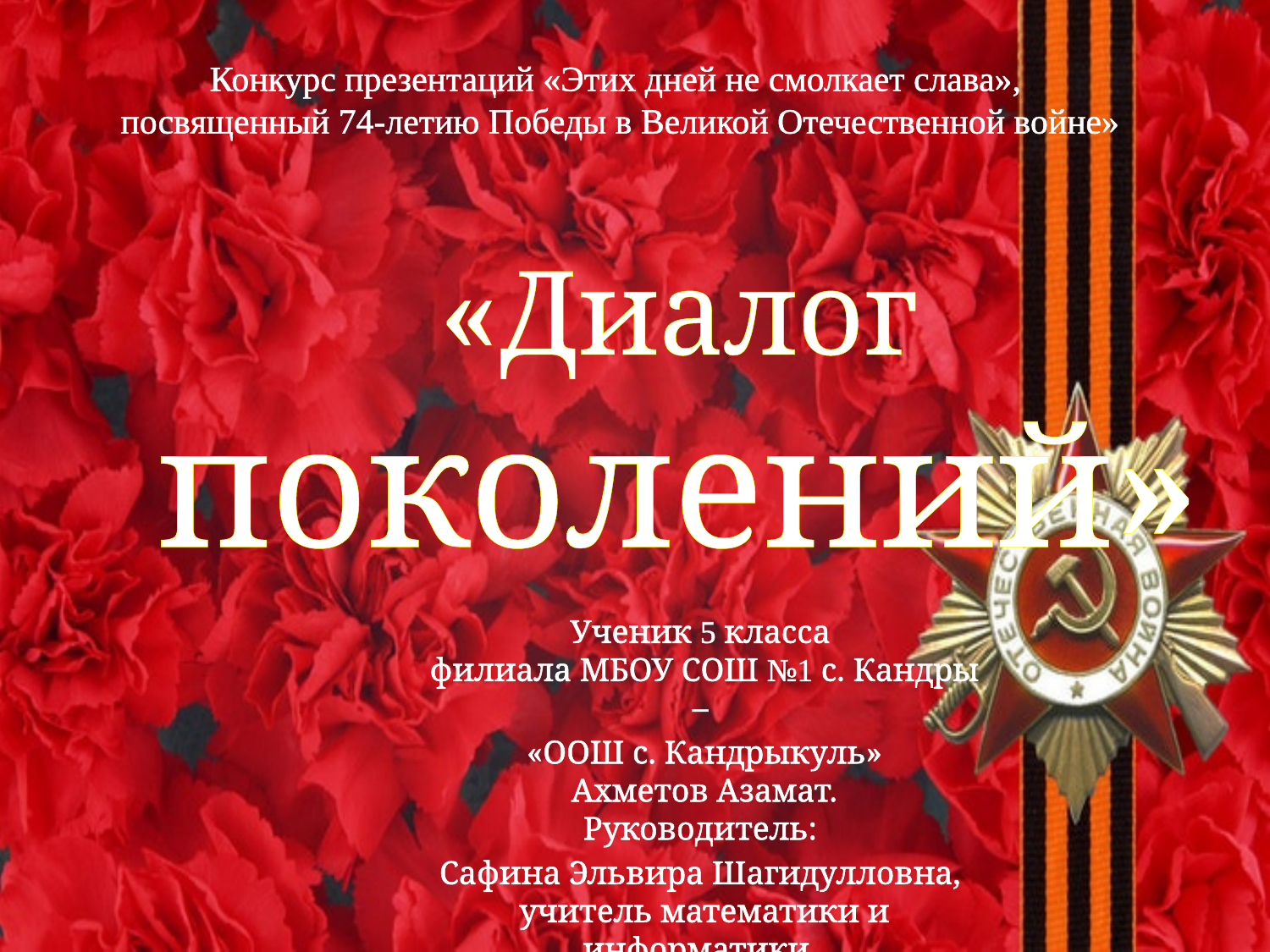

Конкурс презентаций «Этих дней не смолкает слава»,
посвященный 74-летию Победы в Великой Отечественной войне»
# «Диалог поколений»
Ученик 5 класса
филиала МБОУ СОШ №1 с. Кандры –
«ООШ с. Кандрыкуль»
Ахметов Азамат.
Руководитель:
Сафина Эльвира Шагидулловна,
учитель математики и информатики.